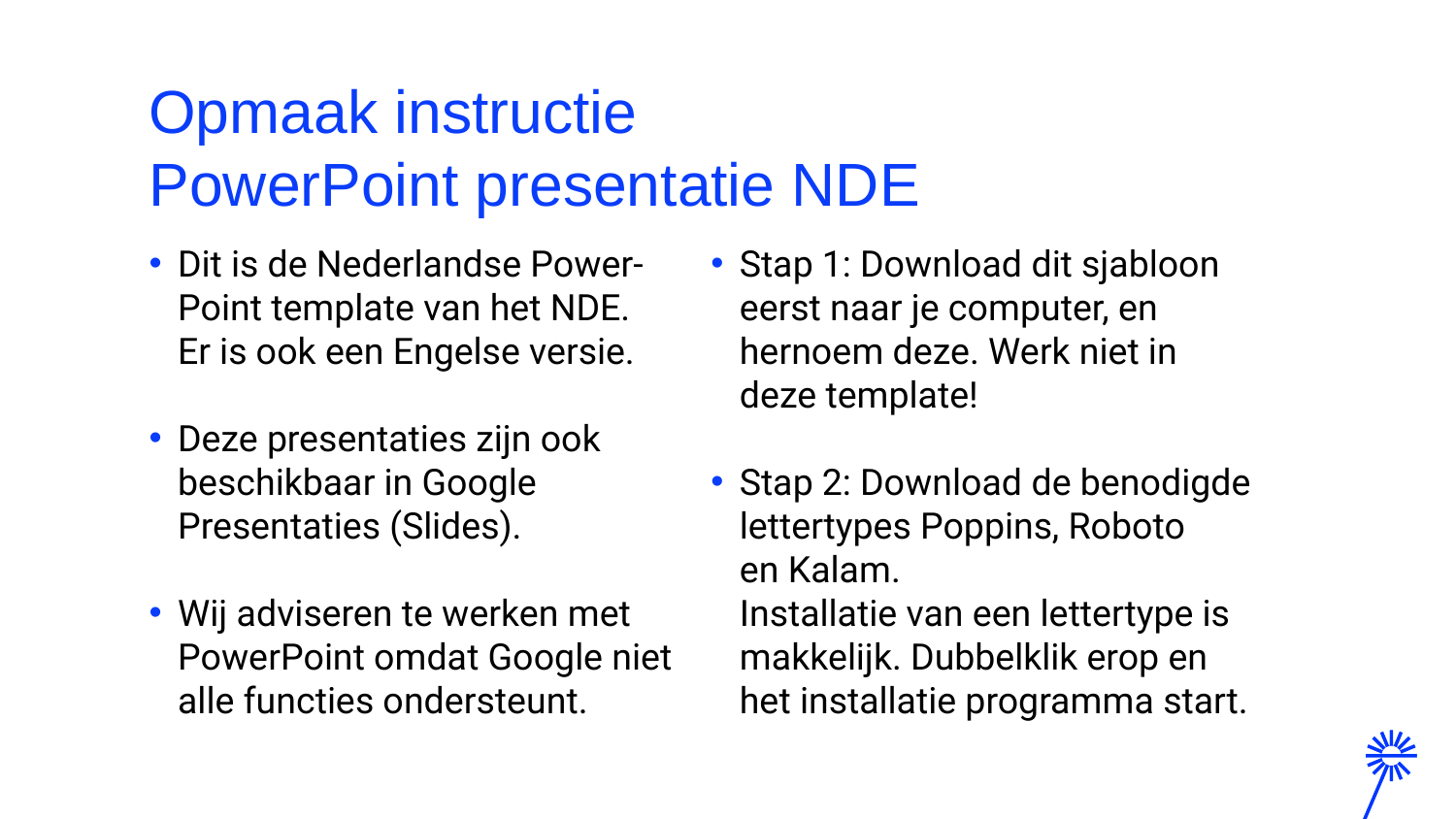

# Opmaak instructie PowerPoint presentatie NDE
Dit is de Nederlandse Power-Point template van het NDE.
Er is ook een Engelse versie.

Deze presentaties zijn ook beschikbaar in Google Presentaties (Slides).

Wij adviseren te werken met PowerPoint omdat Google niet alle functies ondersteunt.

Stap 1: Download dit sjabloon eerst naar je computer, en hernoem deze. Werk niet in deze template!

Stap 2: Download de benodigde lettertypes Poppins, Roboto
en Kalam.
Installatie van een lettertype is makkelijk. Dubbelklik erop en het installatie programma start.